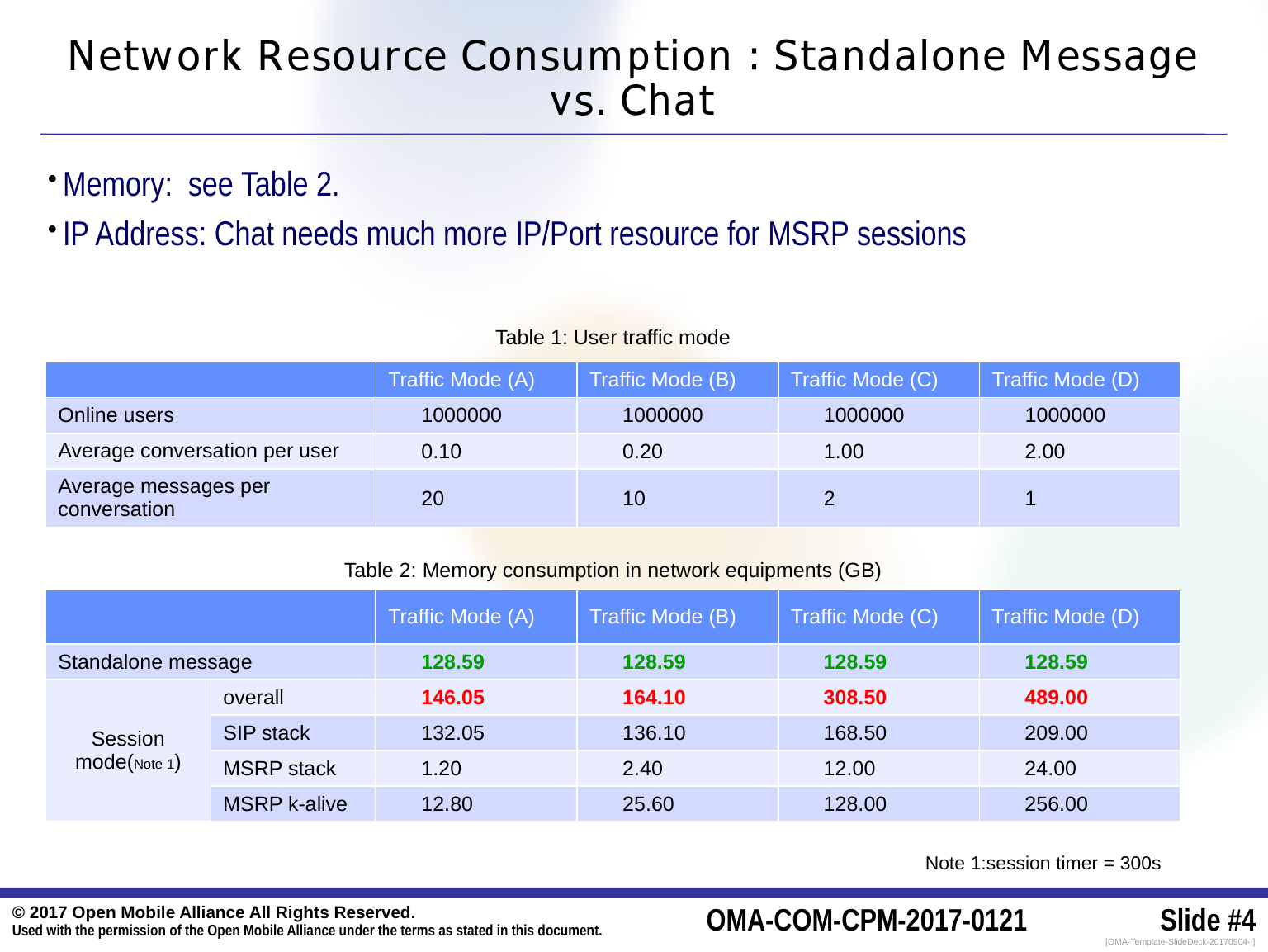

# Network Resource Consumption : Standalone Message vs. Chat
Memory:  see Table 2.
IP Address: Chat needs much more IP/Port resource for MSRP sessions

Table 1: User traffic mode
|  | Traffic Mode (A) | Traffic Mode (B) | Traffic Mode (C) | Traffic Mode (D) |
| --- | --- | --- | --- | --- |
| Online users | 1000000 | 1000000 | 1000000 | 1000000 |
| Average conversation per user | 0.10 | 0.20 | 1.00 | 2.00 |
| Average messages per conversation | 20 | 10 | 2 | 1 |
Table 2: Memory consumption in network equipments (GB)
|  |  | Traffic Mode (A) | Traffic Mode (B) | Traffic Mode (C) | Traffic Mode (D) |
| --- | --- | --- | --- | --- | --- |
| Standalone message |  | 128.59 | 128.59 | 128.59 | 128.59 |
| Session mode(Note 1) | overall | 146.05 | 164.10 | 308.50 | 489.00 |
|  | SIP stack | 132.05 | 136.10 | 168.50 | 209.00 |
|  | MSRP stack | 1.20 | 2.40 | 12.00 | 24.00 |
|  | MSRP k-alive | 12.80 | 25.60 | 128.00 | 256.00 |
Note 1:session timer = 300s